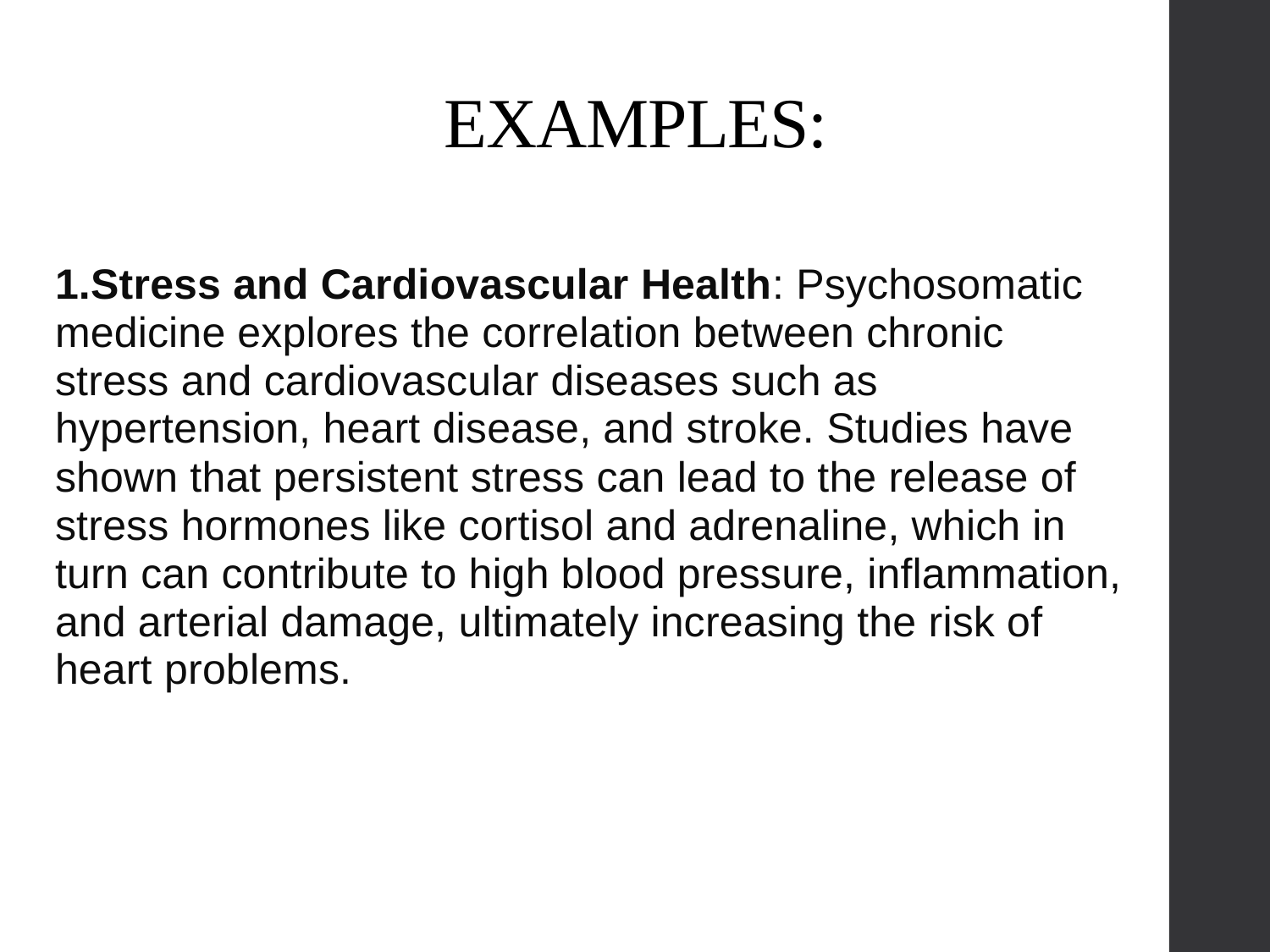

# EXAMPLES:
1.Stress and Cardiovascular Health: Psychosomatic medicine explores the correlation between chronic stress and cardiovascular diseases such as hypertension, heart disease, and stroke. Studies have shown that persistent stress can lead to the release of stress hormones like cortisol and adrenaline, which in turn can contribute to high blood pressure, inflammation, and arterial damage, ultimately increasing the risk of heart problems.